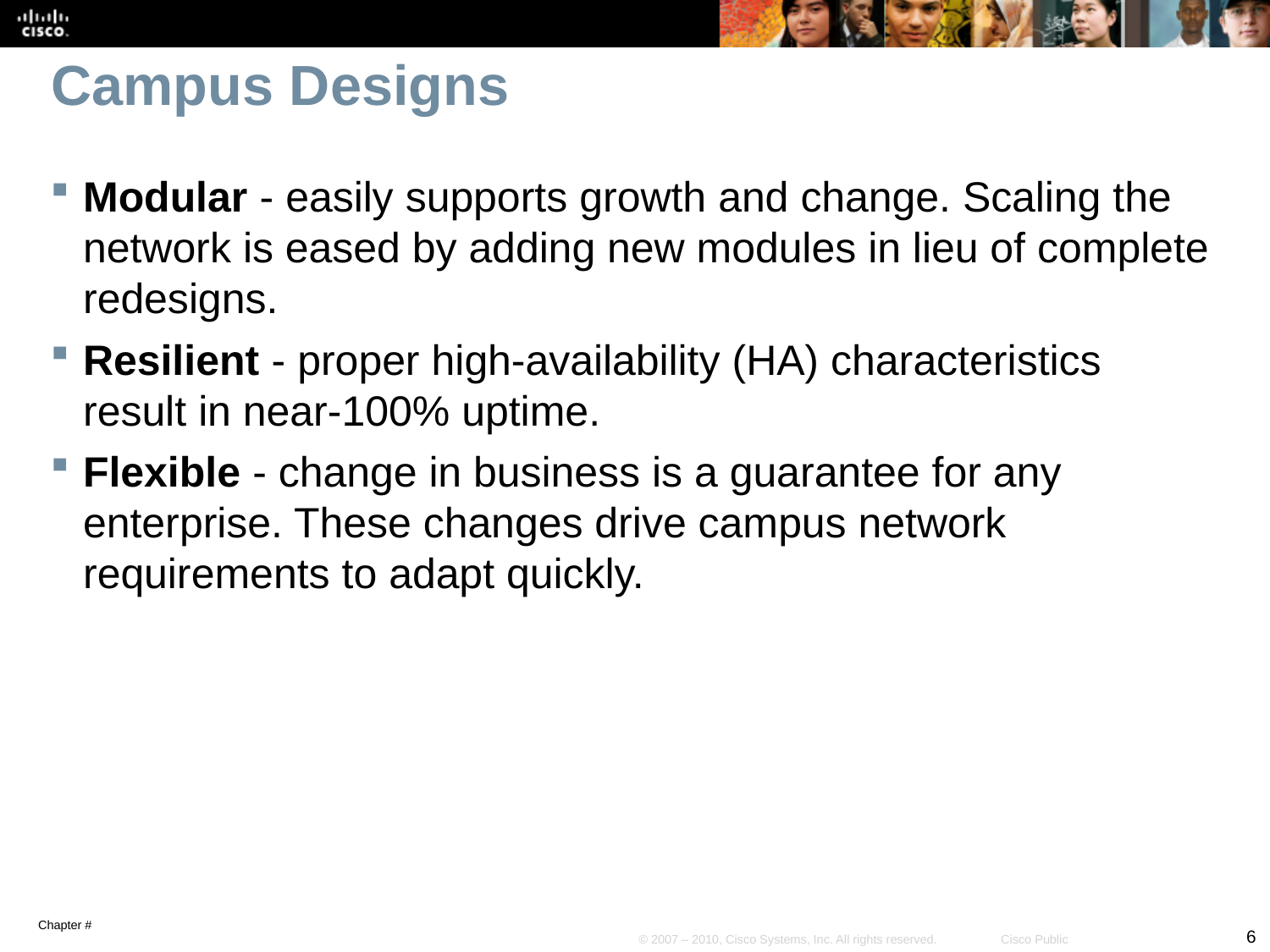

# Campus Designs
Modular - easily supports growth and change. Scaling the network is eased by adding new modules in lieu of complete redesigns.
Resilient - proper high-availability (HA) characteristics result in near-100% uptime.
Flexible - change in business is a guarantee for any enterprise. These changes drive campus network requirements to adapt quickly.